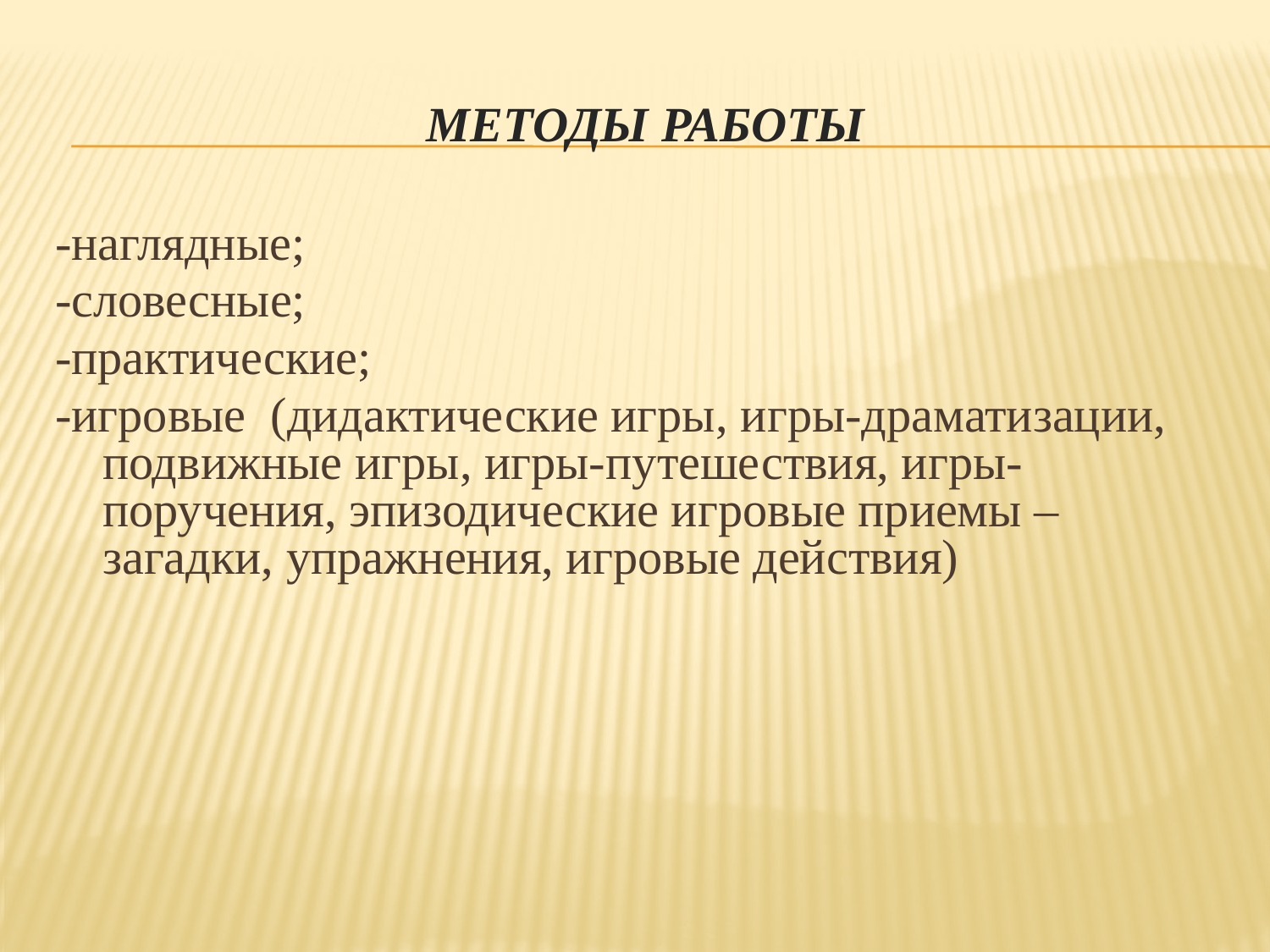

# Методы работы
-наглядные;
-словесные;
-практические;
-игровые  (дидактические игры, игры-драматизации, подвижные игры, игры-путешествия, игры-поручения, эпизодические игровые приемы – загадки, упражнения, игровые действия)